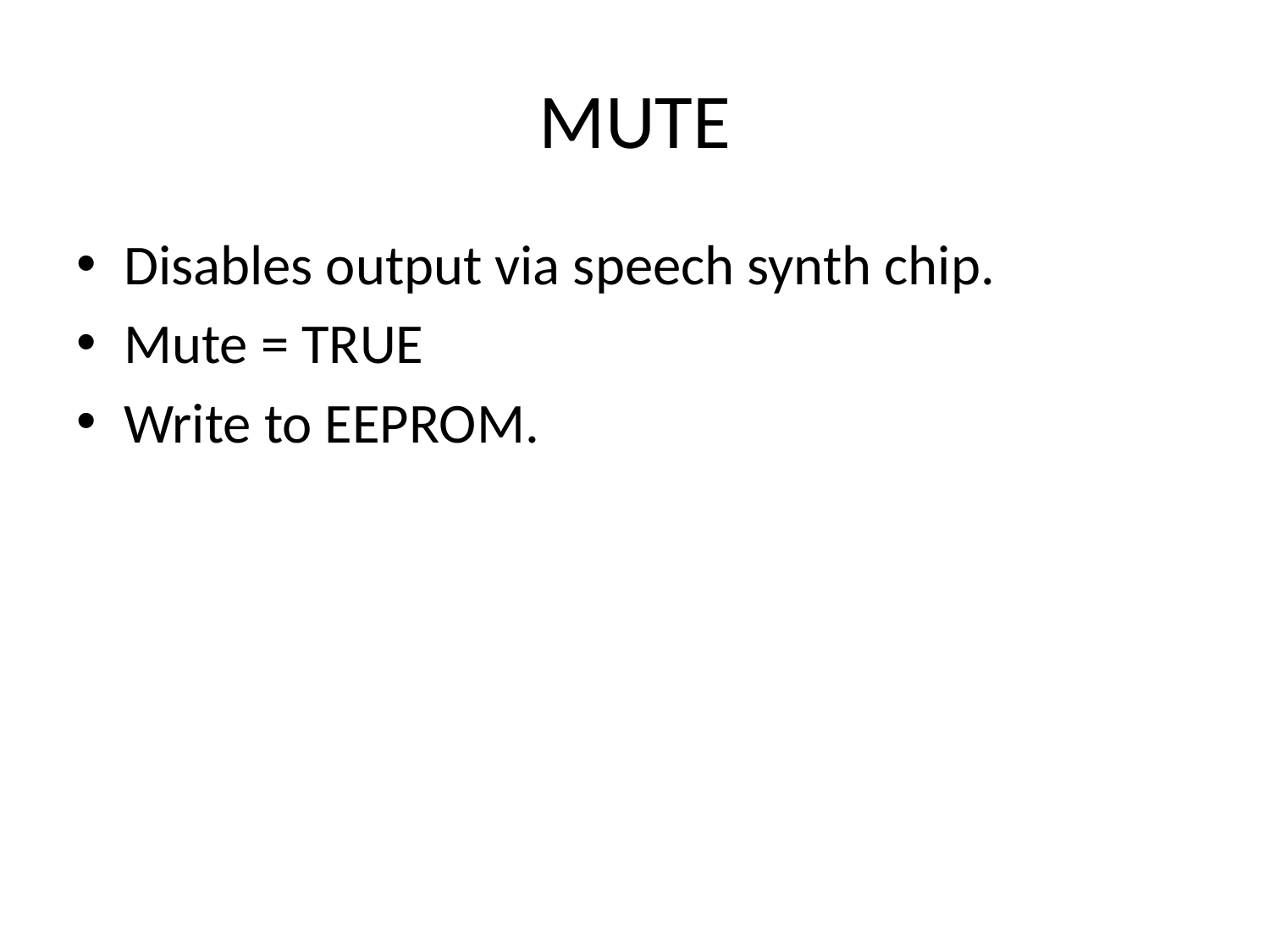

# MUTE
Disables output via speech synth chip.
Mute = TRUE
Write to EEPROM.